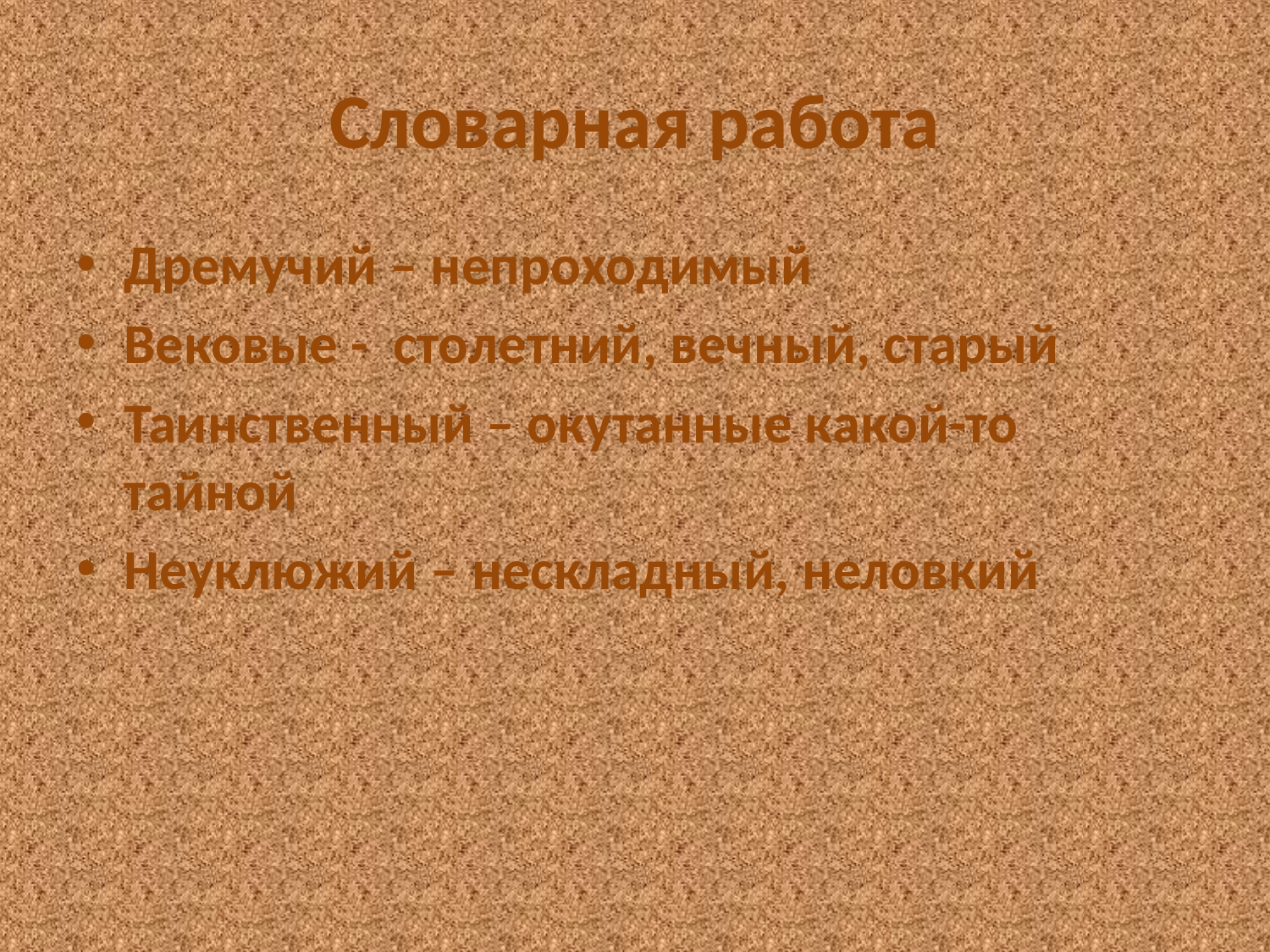

# Словарная работа
Дремучий – непроходимый
Вековые -  столетний, вечный, старый
Таинственный – окутанные какой-то тайной
Неуклюжий – нескладный, неловкий